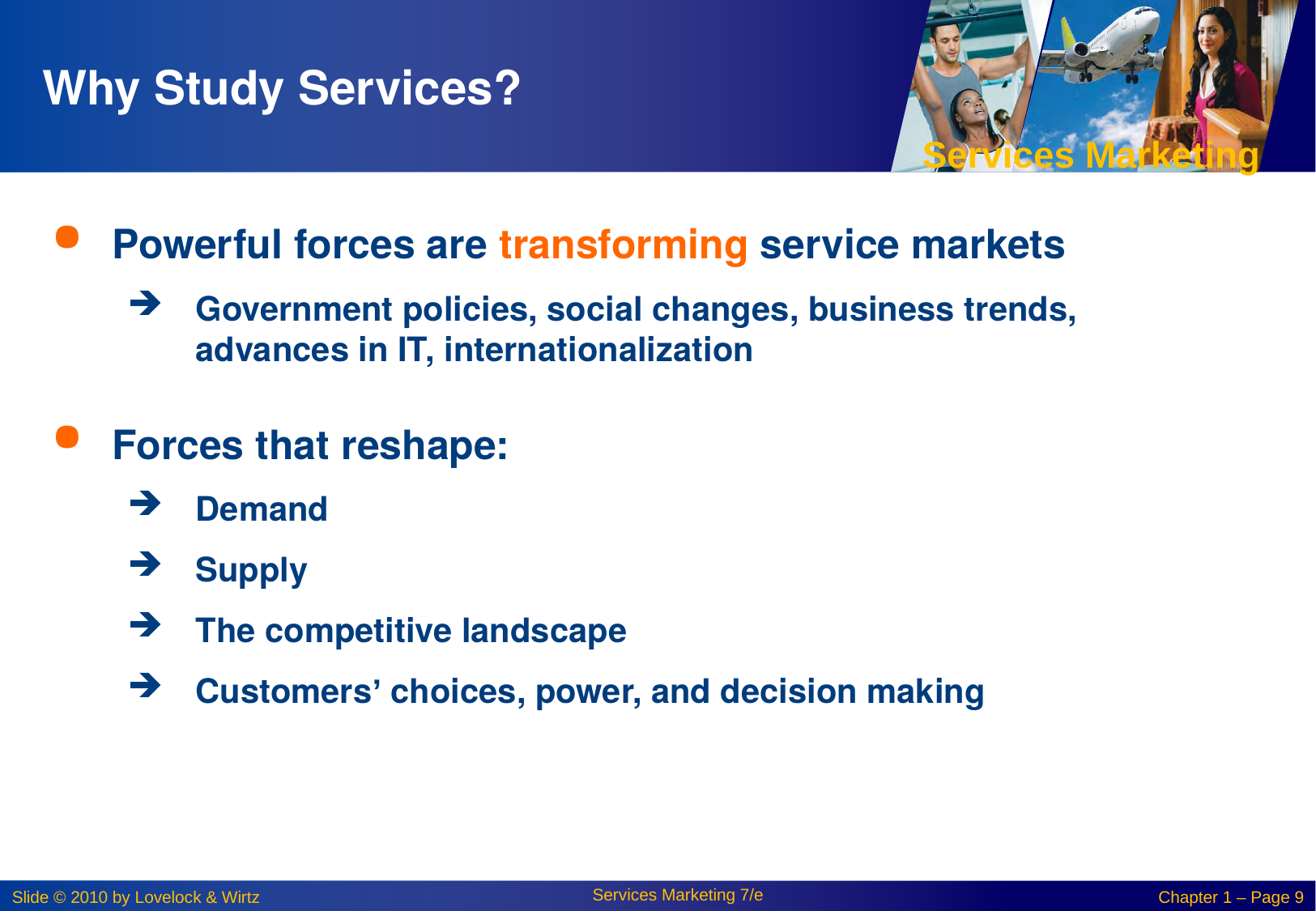

# Why Study Services?
Powerful forces are transforming service markets
Government policies, social changes, business trends,          advances in IT, internationalization
Forces that reshape:
Demand
Supply
The competitive landscape
Customers’ choices, power, and decision making